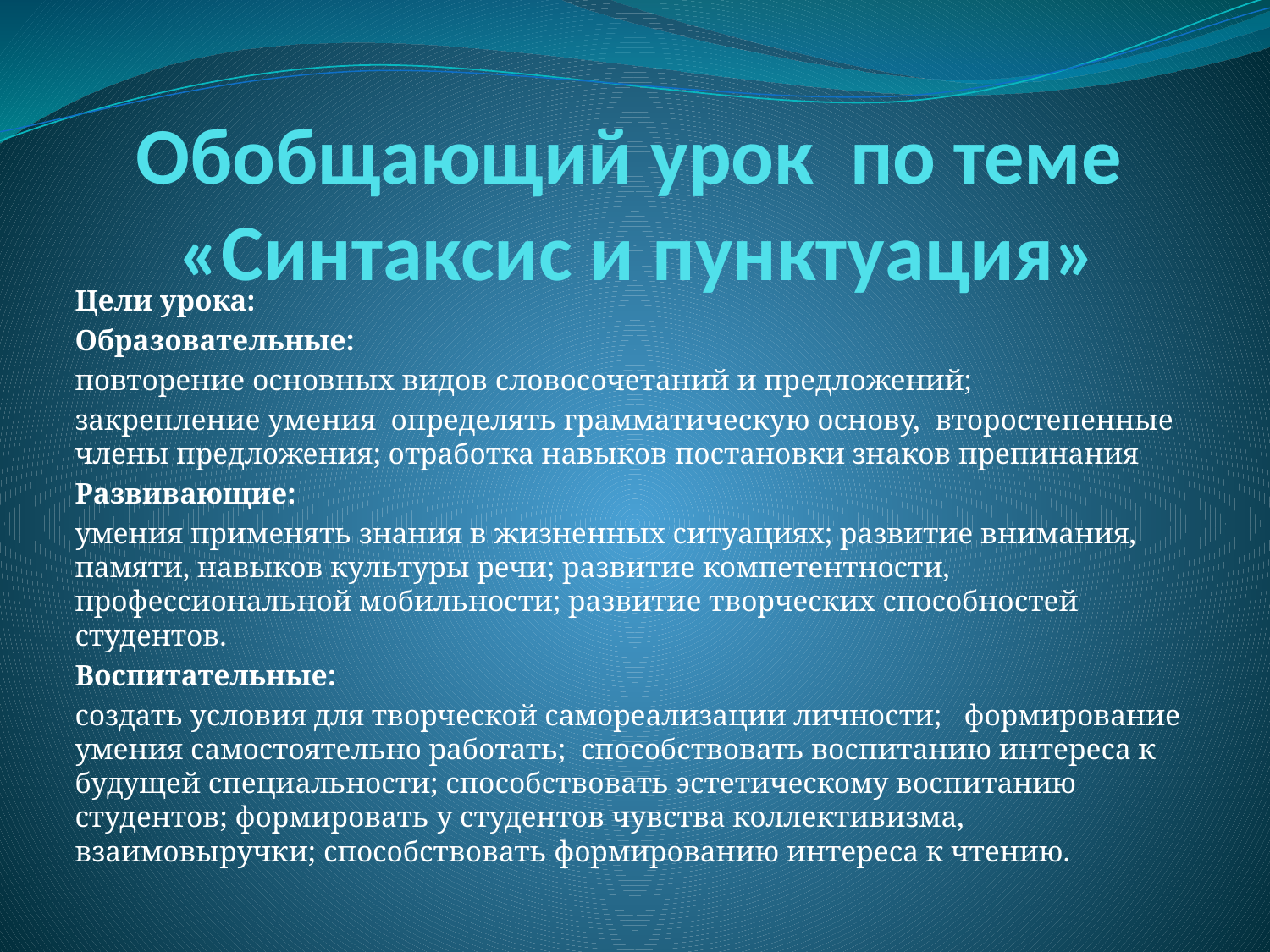

# Обобщающий урок  по теме  «Синтаксис и пунктуация»
Цели урока:
Образовательные:
повторение основных видов словосочетаний и предложений;
закрепление умения  определять грамматическую основу,  второстепенные члены предложения; отработка навыков постановки знаков препинания
Развивающие:
умения применять знания в жизненных ситуациях; развитие внимания, памяти, навыков культуры речи; развитие компетентности, профессиональной мобильности; развитие творческих способностей  студентов.
Воспитательные:
создать условия для творческой самореализации личности;   формирование умения самостоятельно работать;  способствовать воспитанию интереса к будущей специальности; способствовать эстетическому воспитанию студентов; формировать у студентов чувства коллективизма, взаимовыручки; способствовать формированию интереса к чтению.